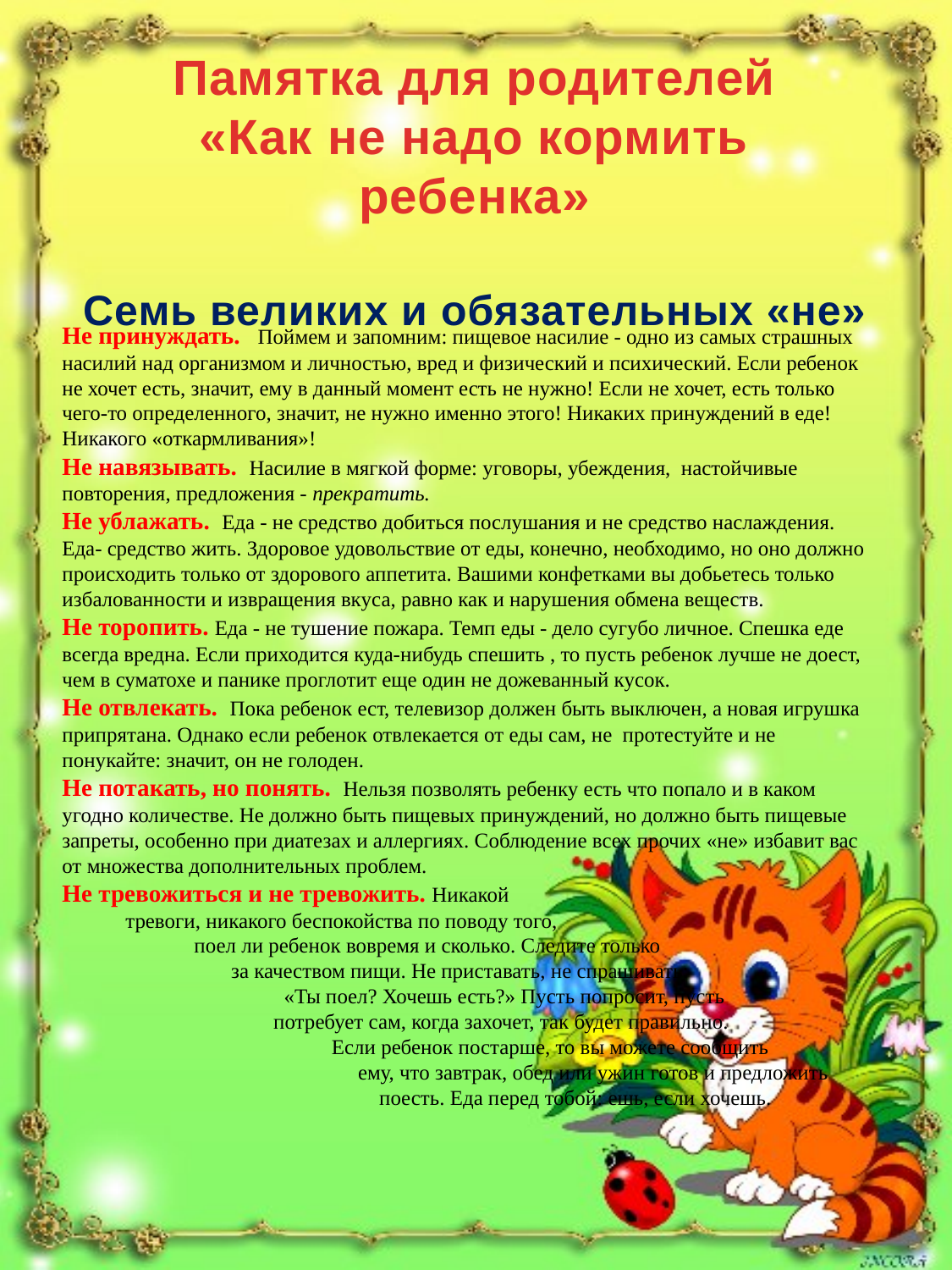

Памятка для родителей
«Как не надо кормить ребенка»

Семь великих и обязательных «не»

Не принуждать.   Поймем и запомним: пищевое насилие - одно из самых страшных насилий над организмом и личностью, вред и физический и психический. Если ребенок не хочет есть, значит, ему в данный момент есть не нужно! Если не хочет, есть только чего-то определенного, значит, не нужно именно этого! Никаких принуждений в еде! Никакого «откармливания»!
Не навязывать.  Насилие в мягкой форме: уговоры, убеждения,  настойчивые повторения, предложения - прекратить.
Не ублажать.  Еда - не средство добиться послушания и не средство наслаждения. Еда- средство жить. Здоровое удовольствие от еды, конечно, необходимо, но оно должно происходить только от здорового аппетита. Вашими конфетками вы добьетесь только избалованности и извращения вкуса, равно как и нарушения обмена веществ.
Не торопить. Еда - не тушение пожара. Темп еды - дело сугубо личное. Спешка еде всегда вредна. Если приходится куда-нибудь спешить , то пусть ребенок лучше не доест, чем в суматохе и панике проглотит еще один не дожеванный кусок.
Не отвлекать.  Пока ребенок ест, телевизор должен быть выключен, а новая игрушка припрятана. Однако если ребенок отвлекается от еды сам, не  протестуйте и не понукайте: значит, он не голоден.
Не потакать, но понять.  Нельзя позволять ребенку есть что попало и в каком угодно количестве. Не должно быть пищевых принуждений, но должно быть пищевые запреты, особенно при диатезах и аллергиях. Соблюдение всех прочих «не» избавит вас от множества дополнительных проблем.
Не тревожиться и не тревожить. Никакой                                                                                 тревоги, никакого беспокойства по поводу того,                                                                                     поел ли ребенок вовремя и сколько. Следите только                                                                        за качеством пищи. Не приставать, не спрашивать:                                                                             «Ты поел? Хочешь есть?» Пусть попросит, пусть                                                                    потребует сам, когда захочет, так будет правильно.                                                                              Если ребенок постарше, то вы можете сообщить                                                                            ему, что завтрак, обед или ужин готов и предложить                                                                    поесть. Еда перед тобой: ешь, если хочешь.